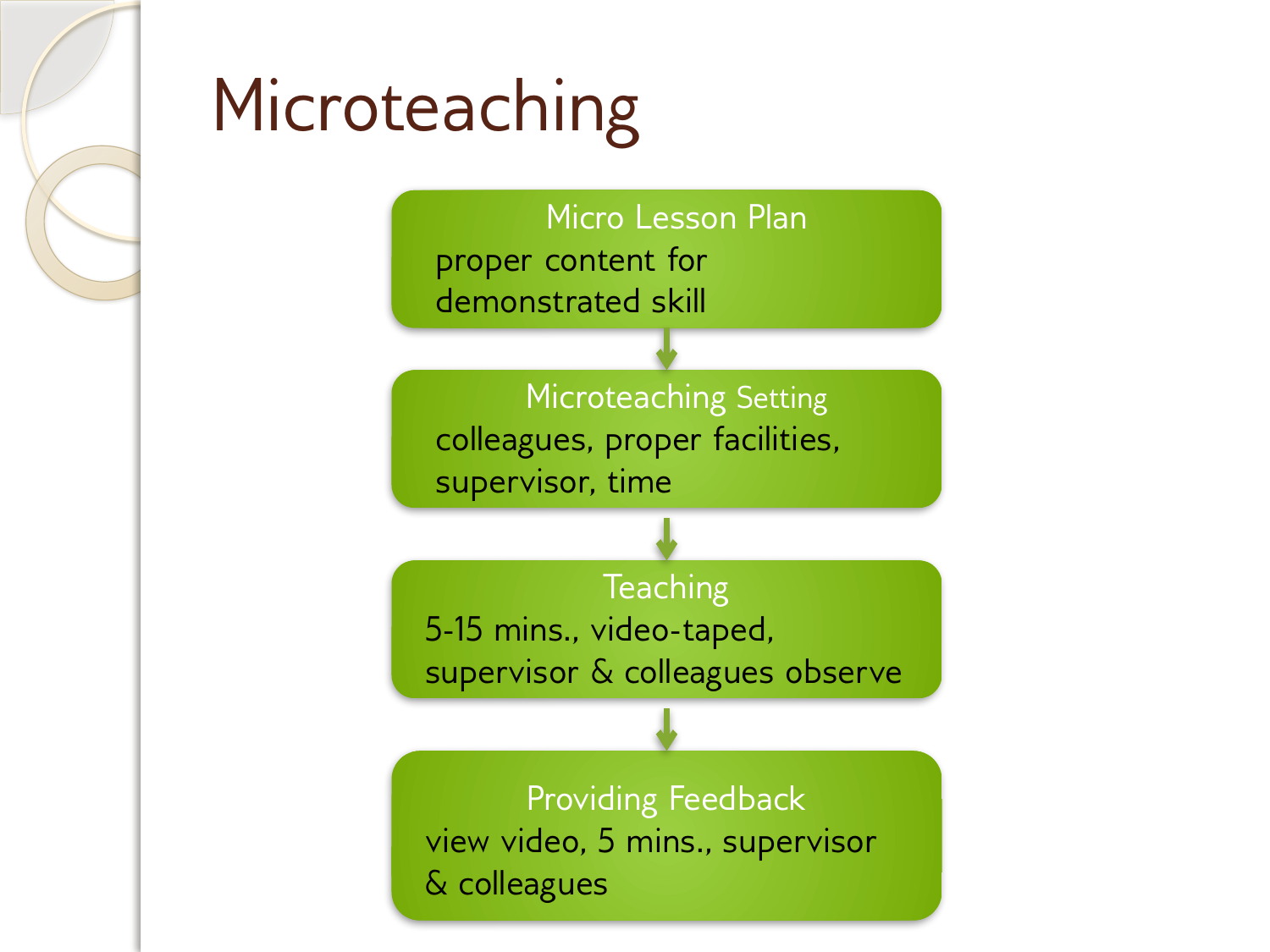

# Microteaching
Micro Lesson Plan
proper content for demonstrated skill

Microteaching Setting
colleagues, proper facilities, supervisor, time

Teaching
5-15 mins., video-taped, supervisor & colleagues observe

Providing Feedback
view video, 5 mins., supervisor & colleagues